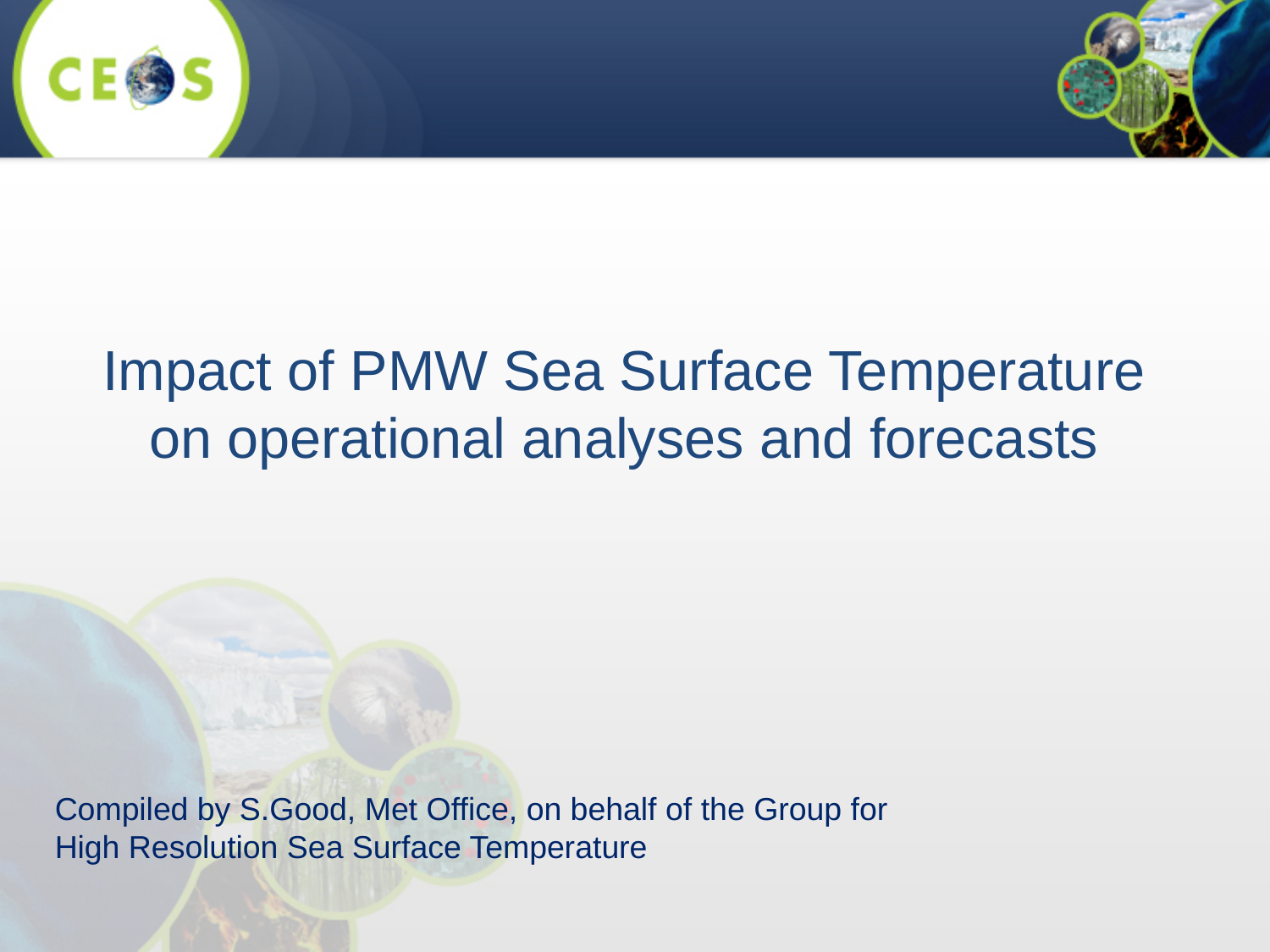

# Impact of PMW Sea Surface Temperature on operational analyses and forecasts
Compiled by S.Good, Met Office, on behalf of the Group for High Resolution Sea Surface Temperature